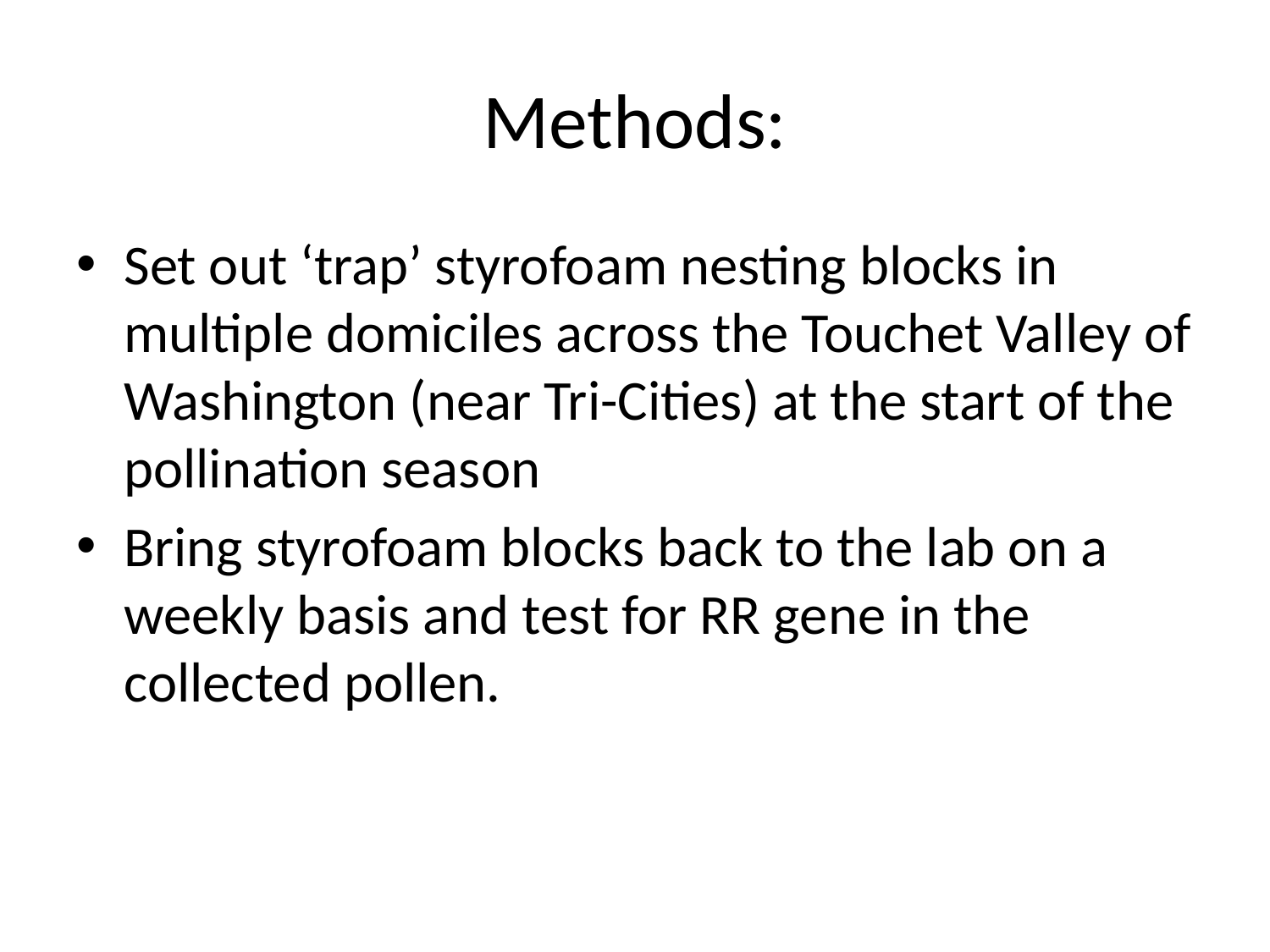

# Methods:
Set out ‘trap’ styrofoam nesting blocks in multiple domiciles across the Touchet Valley of Washington (near Tri-Cities) at the start of the pollination season
Bring styrofoam blocks back to the lab on a weekly basis and test for RR gene in the collected pollen.